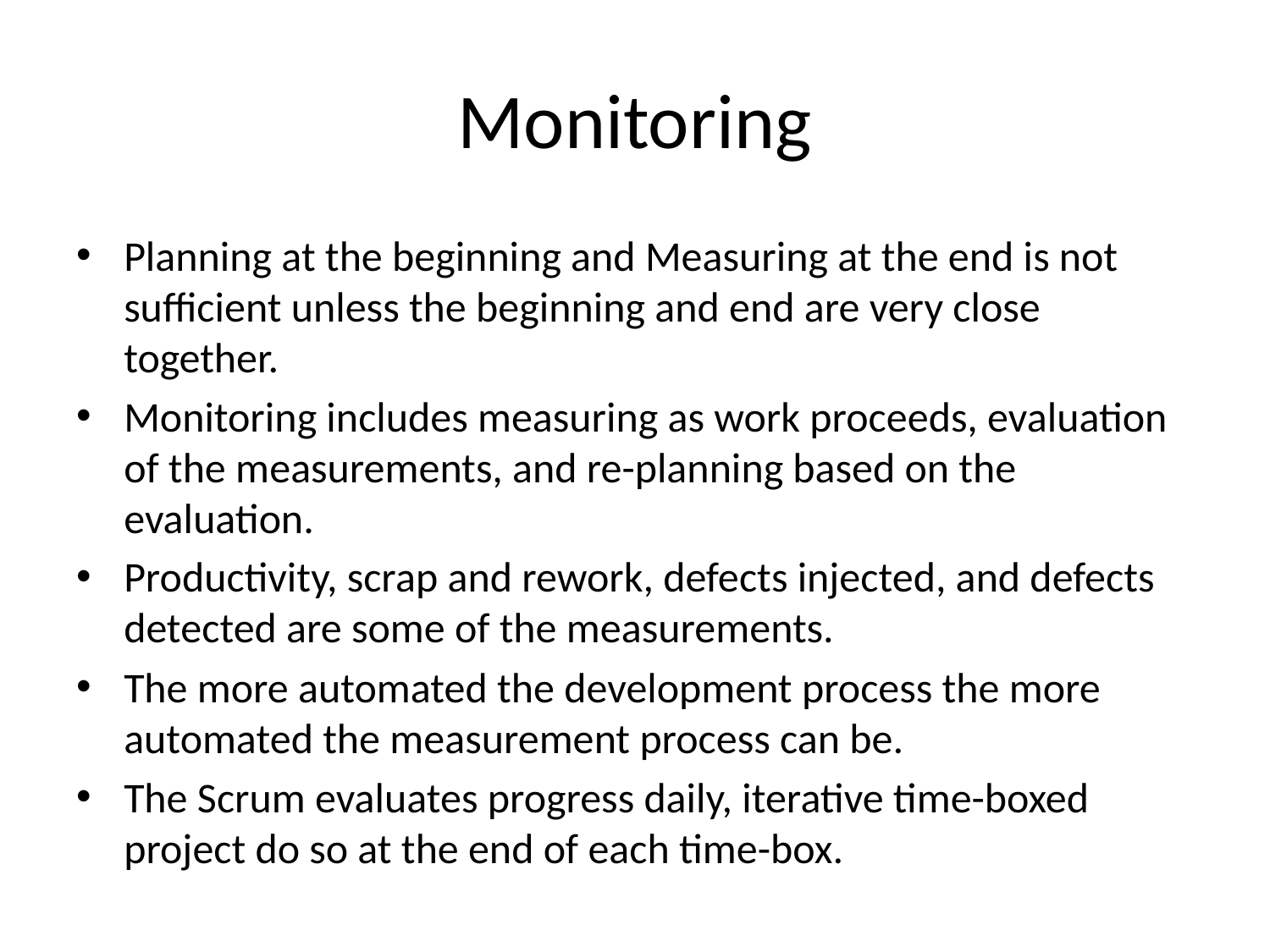

# Monitoring
Planning at the beginning and Measuring at the end is not sufficient unless the beginning and end are very close together.
Monitoring includes measuring as work proceeds, evaluation of the measurements, and re-planning based on the evaluation.
Productivity, scrap and rework, defects injected, and defects detected are some of the measurements.
The more automated the development process the more automated the measurement process can be.
The Scrum evaluates progress daily, iterative time-boxed project do so at the end of each time-box.